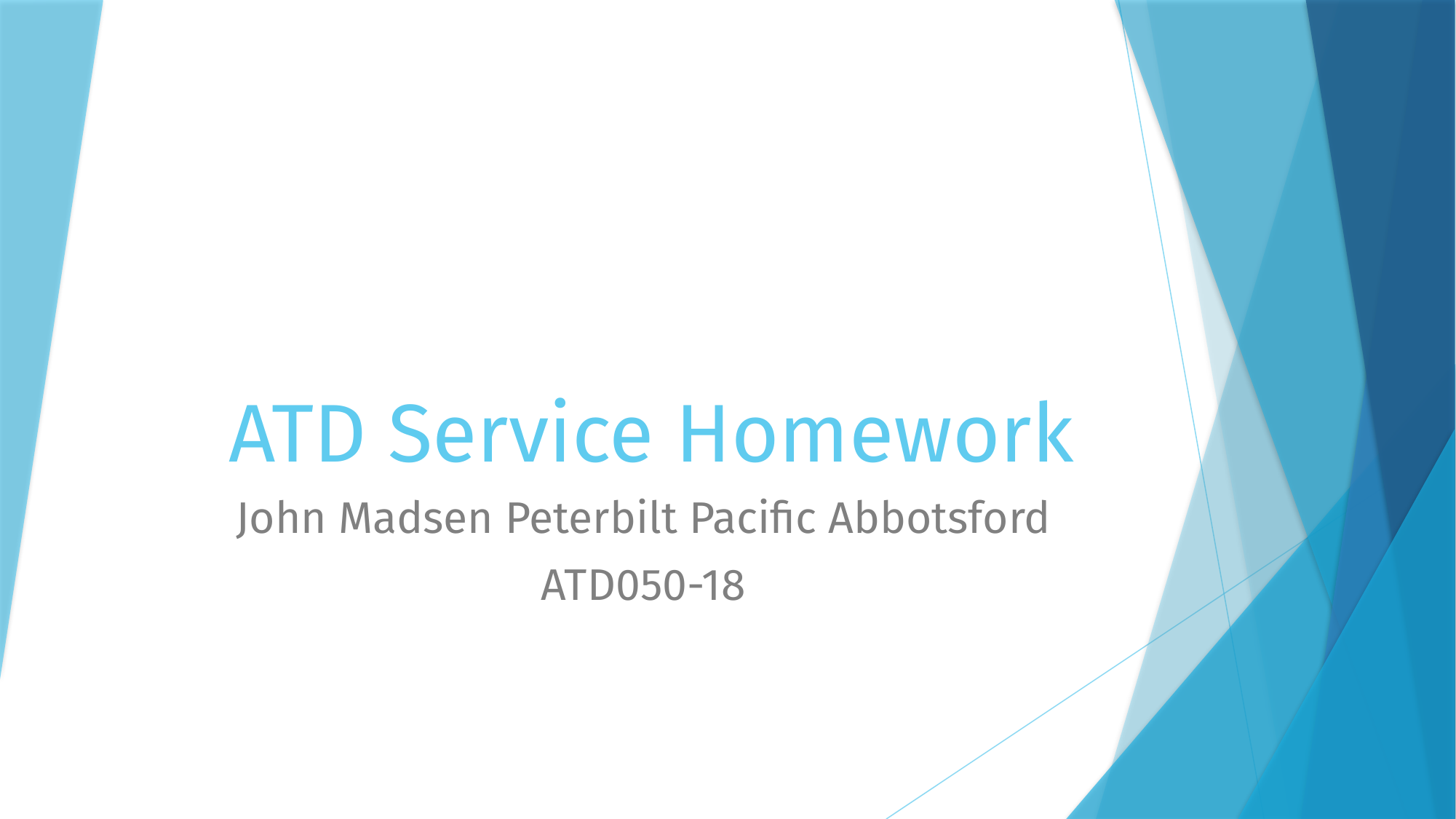

# ATD Service Homework
John Madsen Peterbilt Pacific Abbotsford
ATD050-18